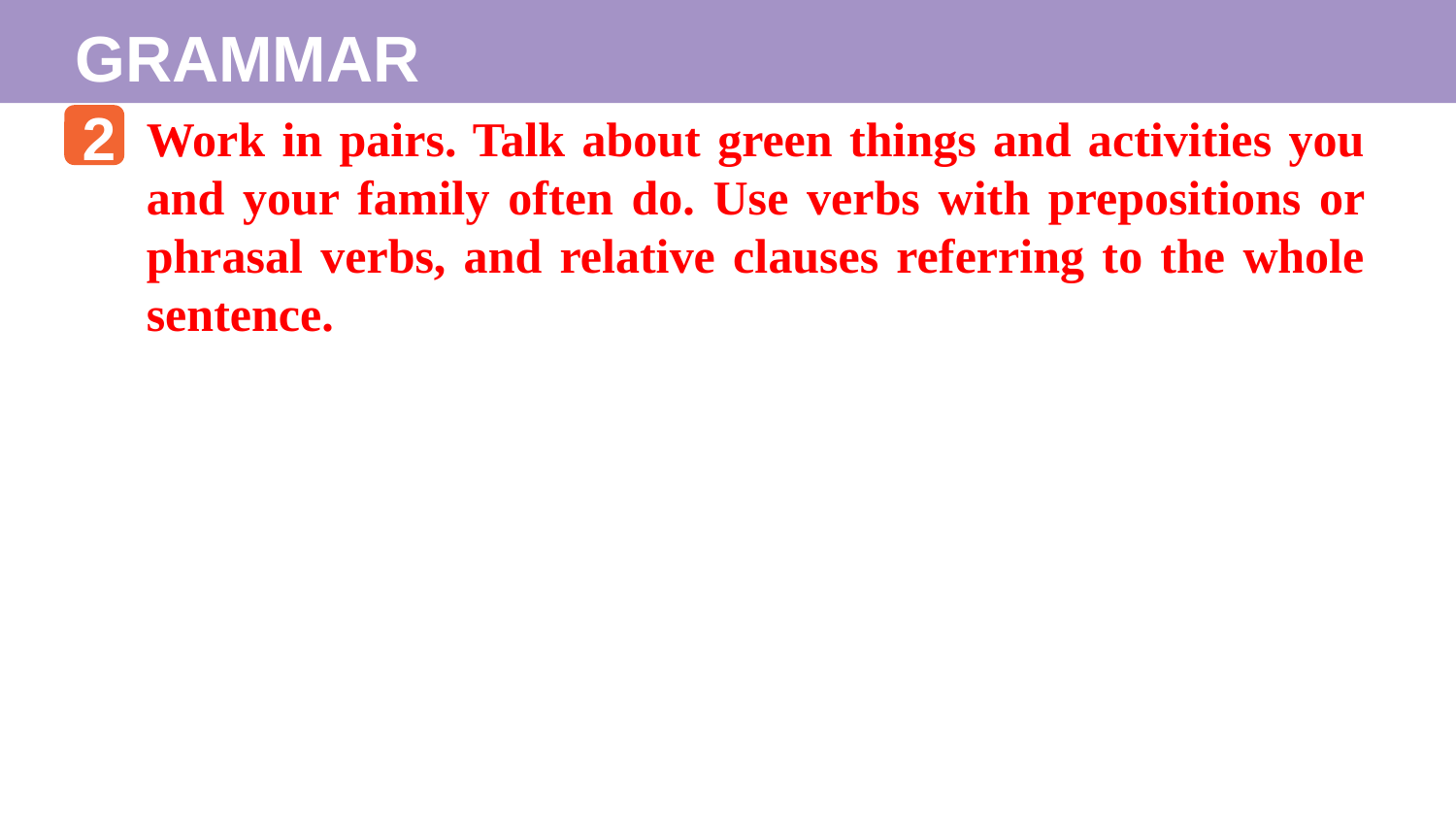

GRAMMAR
2
Work in pairs. Talk about green things and activities you and your family often do. Use verbs with prepositions or phrasal verbs, and relative clauses referring to the whole sentence.